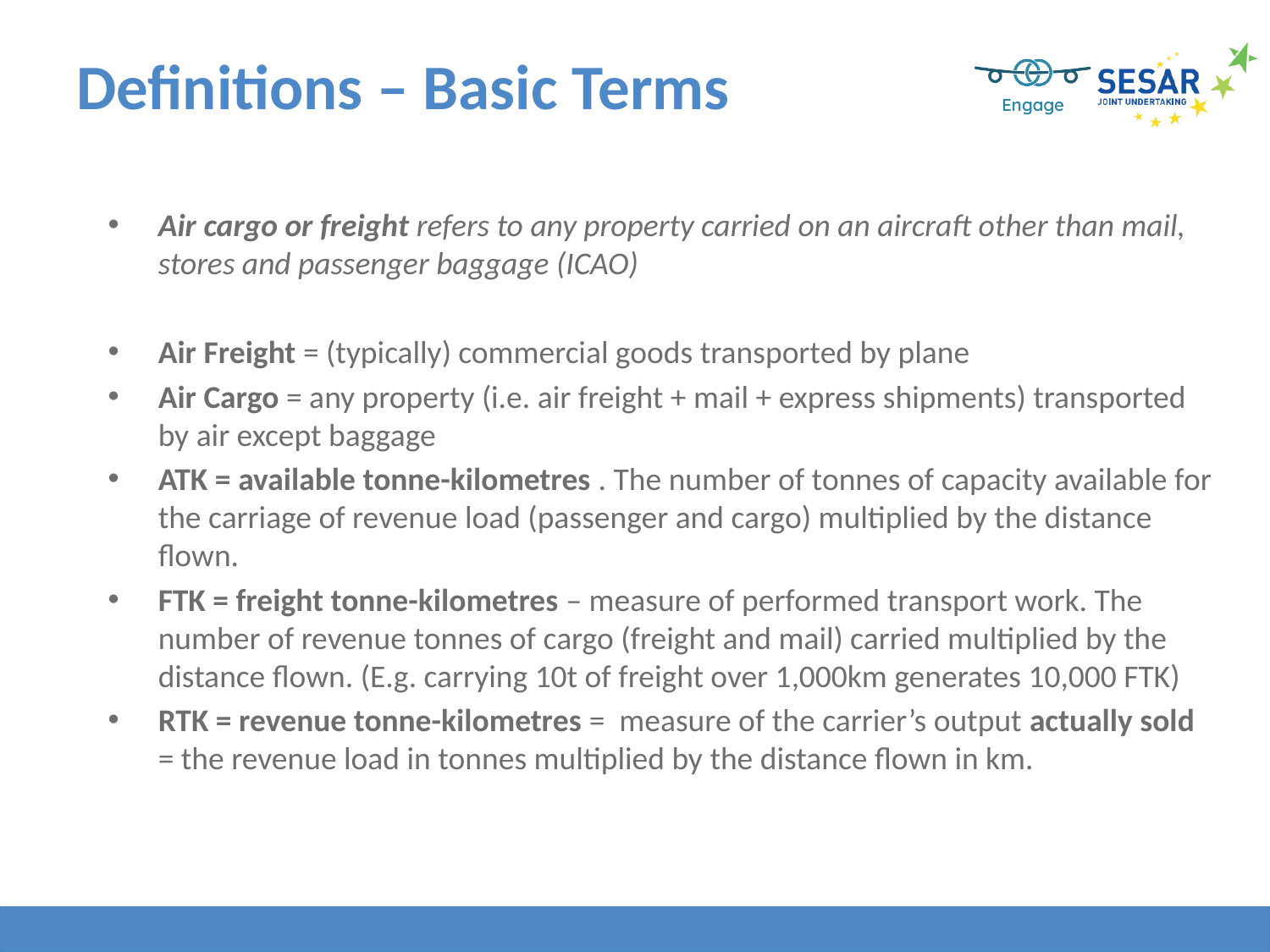

# Definitions – Basic Terms
Air cargo or freight refers to any property carried on an aircraft other than mail, stores and passenger baggage (ICAO)

Air Freight = (typically) commercial goods transported by plane
Air Cargo = any property (i.e. air freight + mail + express shipments) transported by air except baggage
ATK = available tonne-kilometres . The number of tonnes of capacity available for the carriage of revenue load (passenger and cargo) multiplied by the distance flown.
FTK = freight tonne-kilometres – measure of performed transport work. The number of revenue tonnes of cargo (freight and mail) carried multiplied by the distance flown. (E.g. carrying 10t of freight over 1,000km generates 10,000 FTK)
RTK = revenue tonne-kilometres =  measure of the carrier’s output actually sold = the revenue load in tonnes multiplied by the distance flown in km.